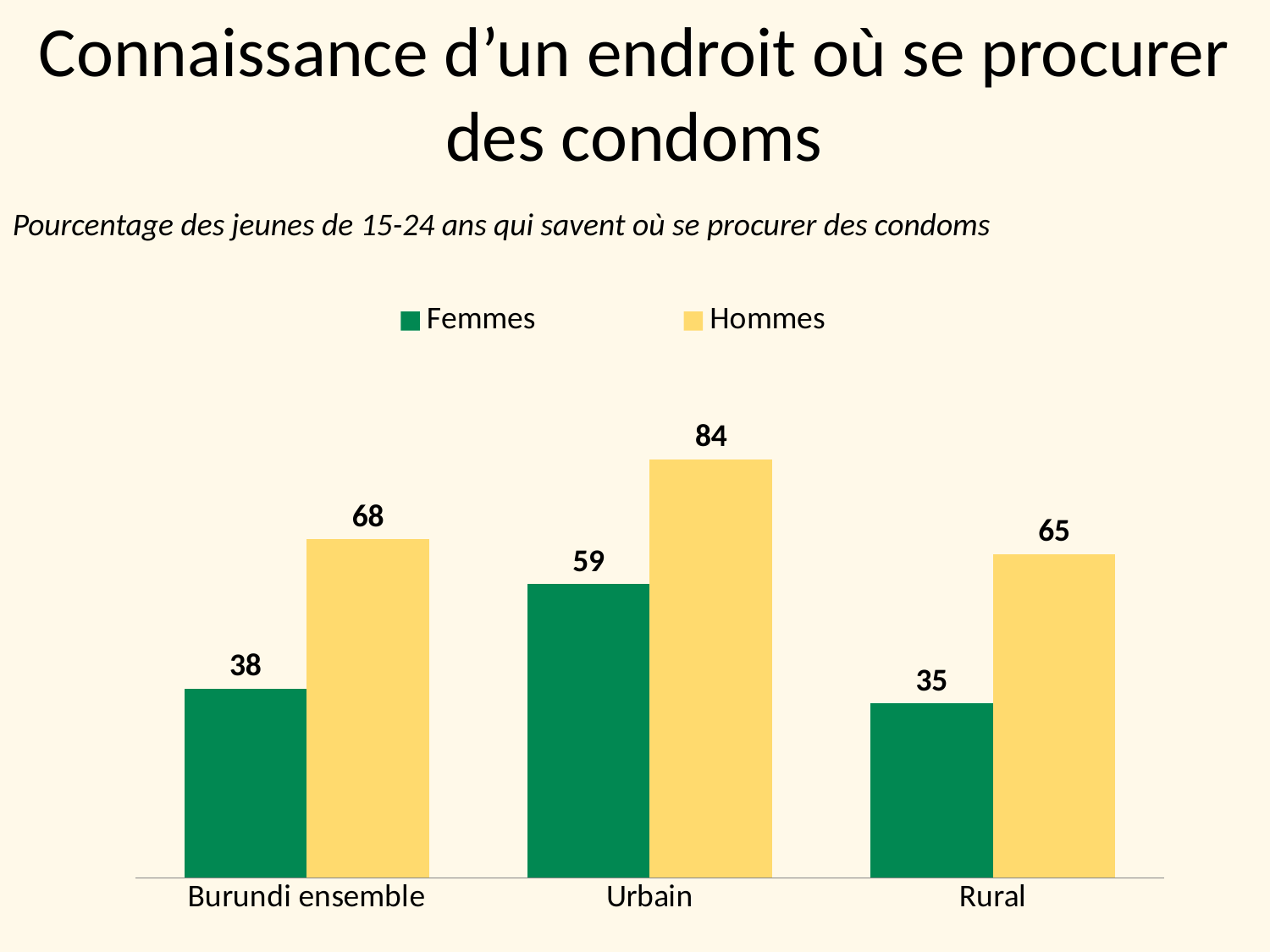

Connaissance d’un endroit où se procurer des condoms
Pourcentage des jeunes de 15-24 ans qui savent où se procurer des condoms

### Chart

| Category | Femmes  | Hommes  |
|---|---|---|
| Burundi ensemble | 38.0 | 68.0 |
| Urbain | 59.0 | 84.0 |
| Rural | 35.0 | 65.0 |